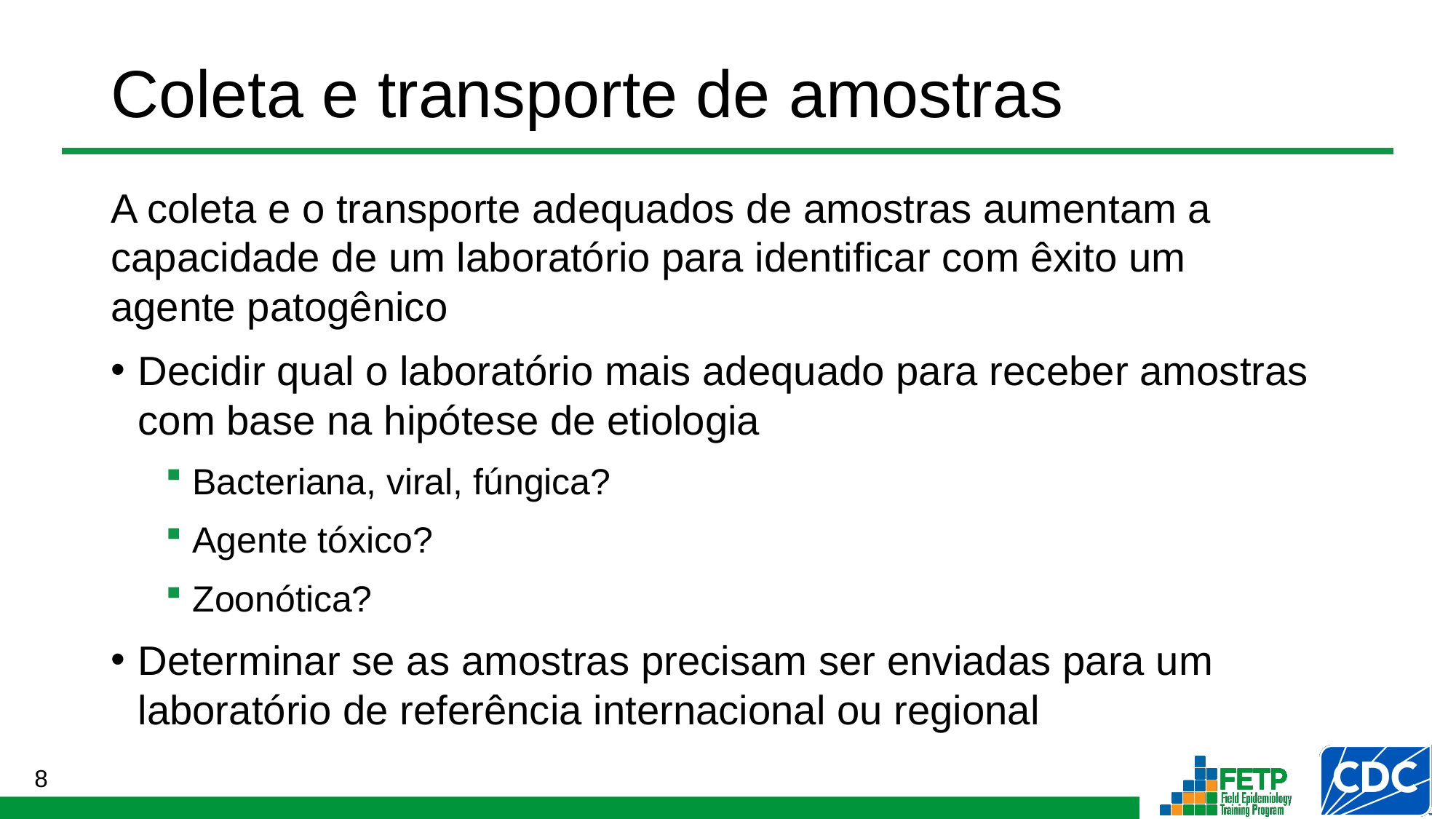

# Coleta e transporte de amostras
A coleta e o transporte adequados de amostras aumentam a capacidade de um laboratório para identificar com êxito um agente patogênico
Decidir qual o laboratório mais adequado para receber amostras com base na hipótese de etiologia
Bacteriana, viral, fúngica?
Agente tóxico?
Zoonótica?
Determinar se as amostras precisam ser enviadas para um laboratório de referência internacional ou regional